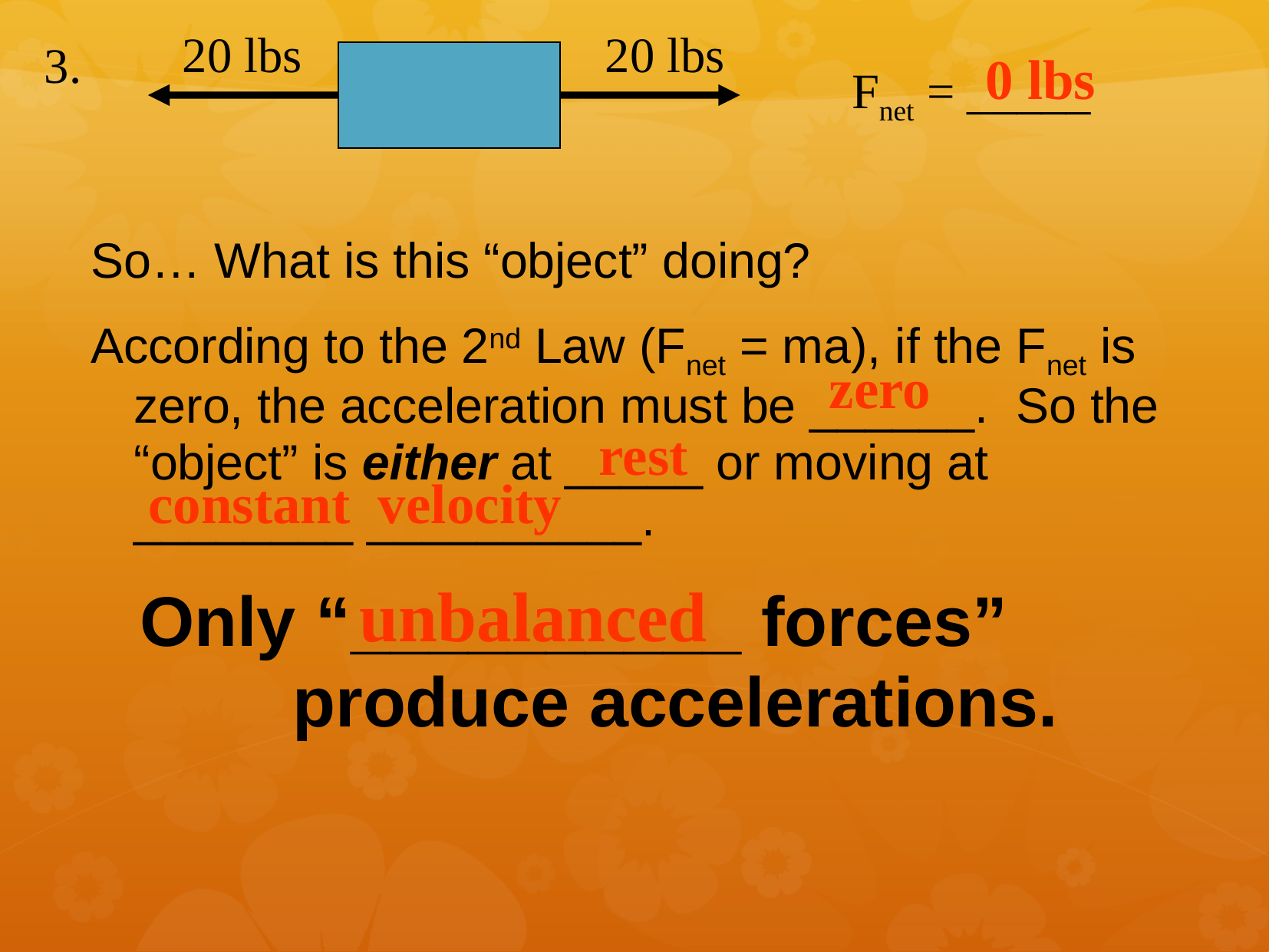

20 lbs
20 lbs
3.

0 lbs
Fnet = _____

So… What is this “object” doing?
According to the 2nd Law (Fnet = ma), if the Fnet is zero, the acceleration must be ______.  So the “object” is either at _____ or moving at ________ __________.
  Only “__________ forces”           produce accelerations.

zero
rest
constant  velocity
unbalanced